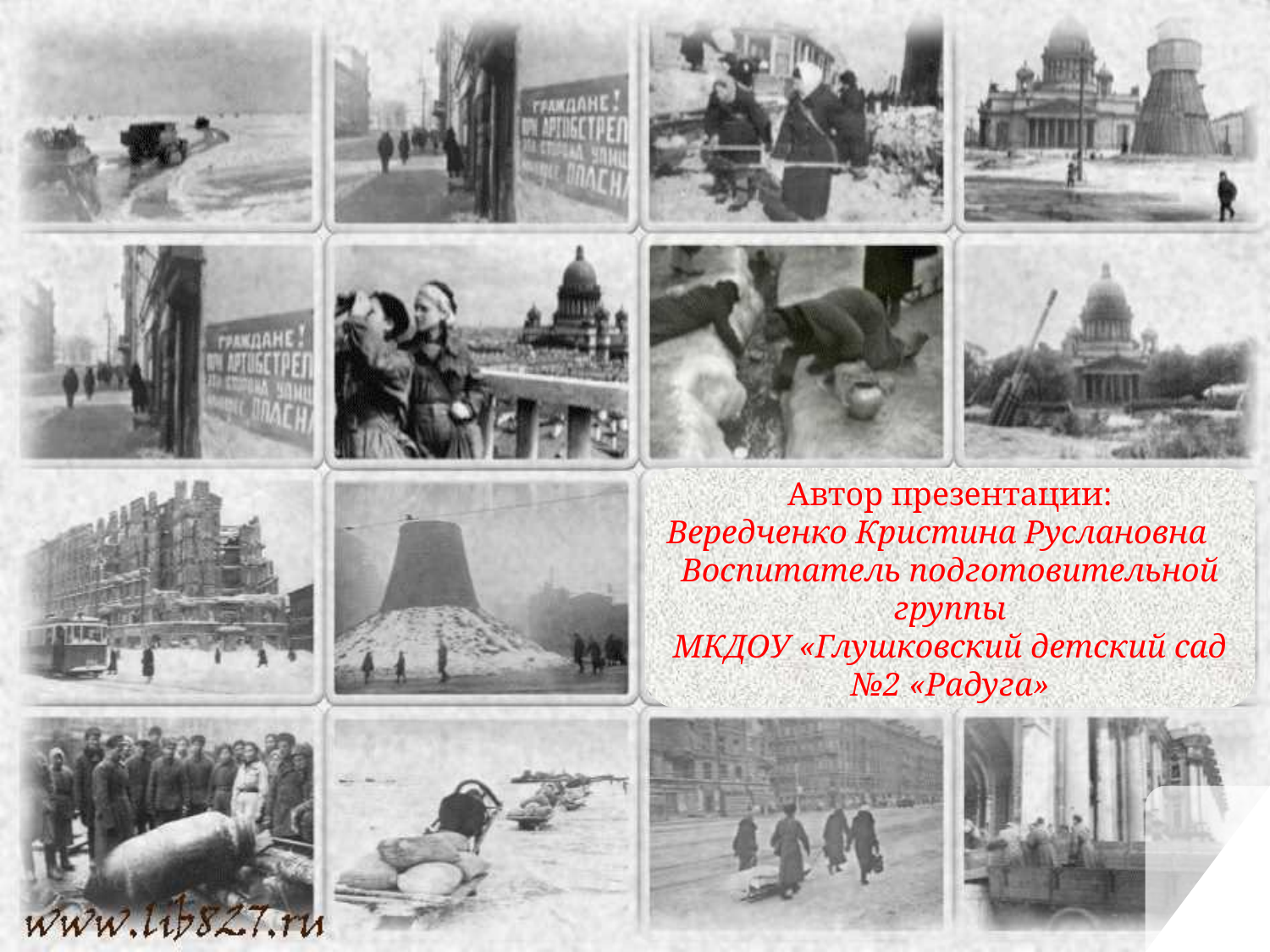

#
Автор презентации:
Вередченко Кристина Руслановна
Воспитатель подготовительной группы
МКДОУ «Глушковский детский сад №2 «Радуга»